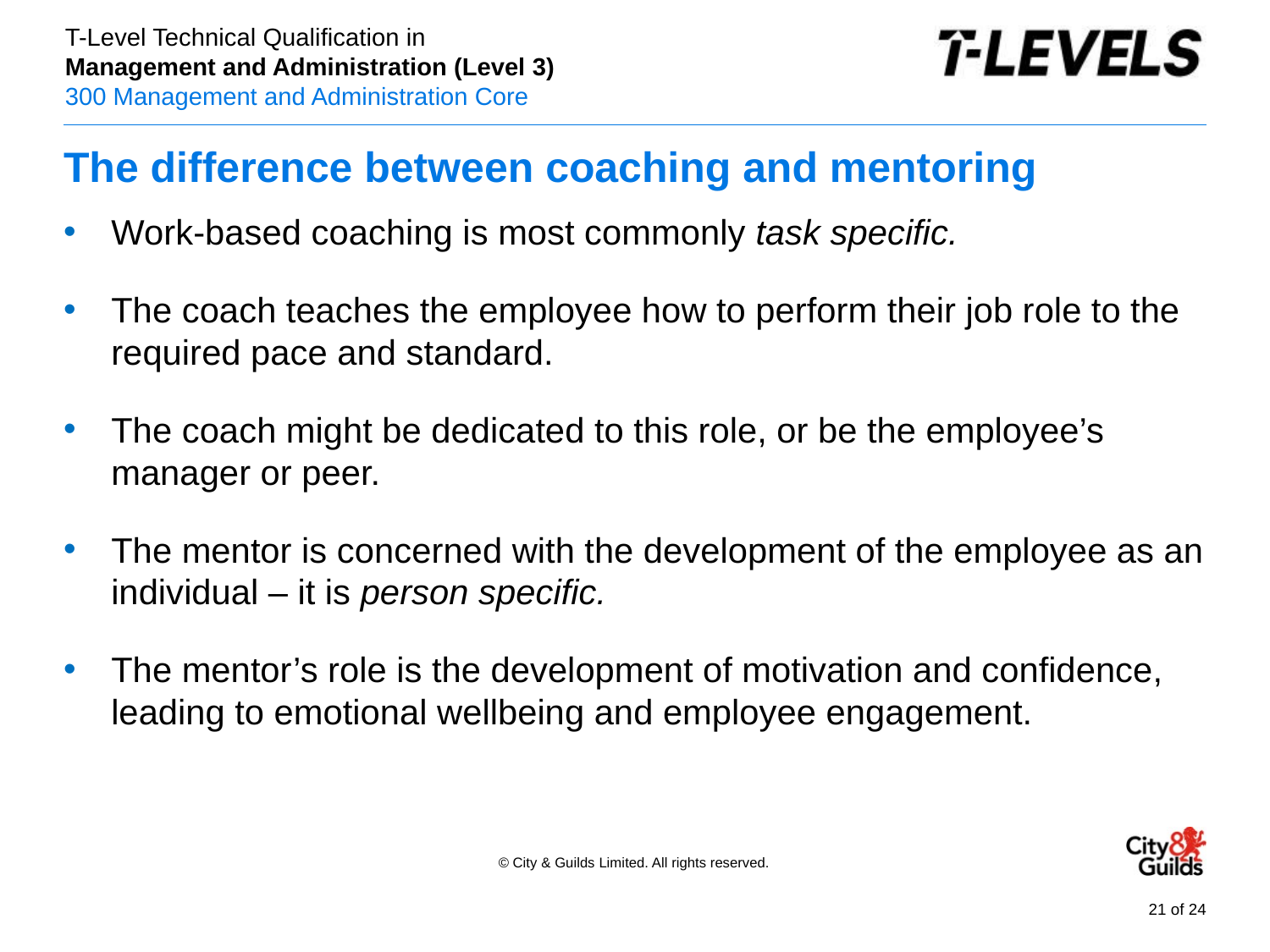

# The difference between coaching and mentoring
Work-based coaching is most commonly task specific.
The coach teaches the employee how to perform their job role to the required pace and standard.
The coach might be dedicated to this role, or be the employee’s manager or peer.
The mentor is concerned with the development of the employee as an individual – it is person specific.
The mentor’s role is the development of motivation and confidence, leading to emotional wellbeing and employee engagement.